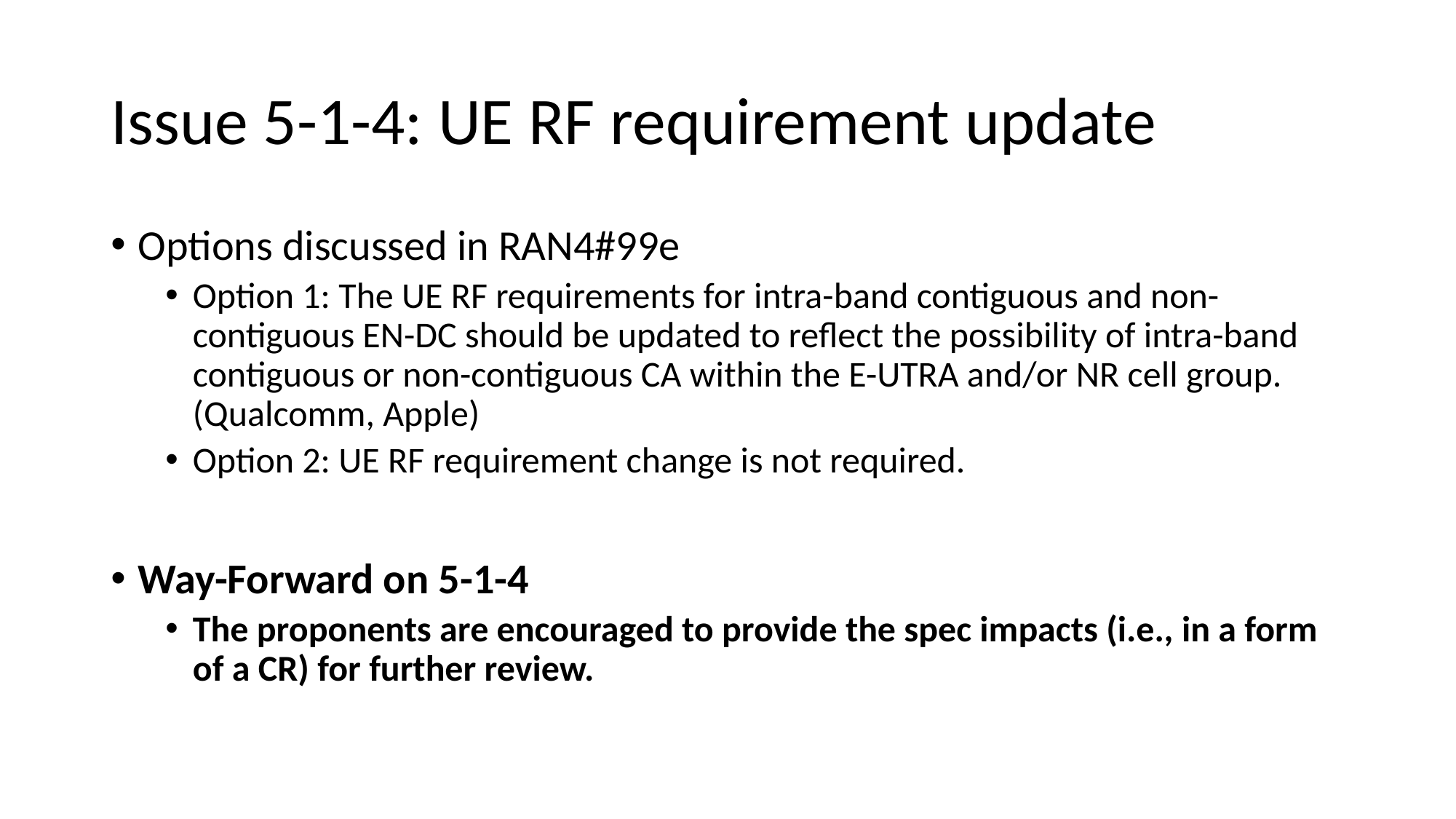

# Issue 5-1-4: UE RF requirement update
Options discussed in RAN4#99e
Option 1: The UE RF requirements for intra-band contiguous and non-contiguous EN-DC should be updated to reflect the possibility of intra-band contiguous or non-contiguous CA within the E-UTRA and/or NR cell group. (Qualcomm, Apple)
Option 2: UE RF requirement change is not required.

Way-Forward on 5-1-4
The proponents are encouraged to provide the spec impacts (i.e., in a form of a CR) for further review.